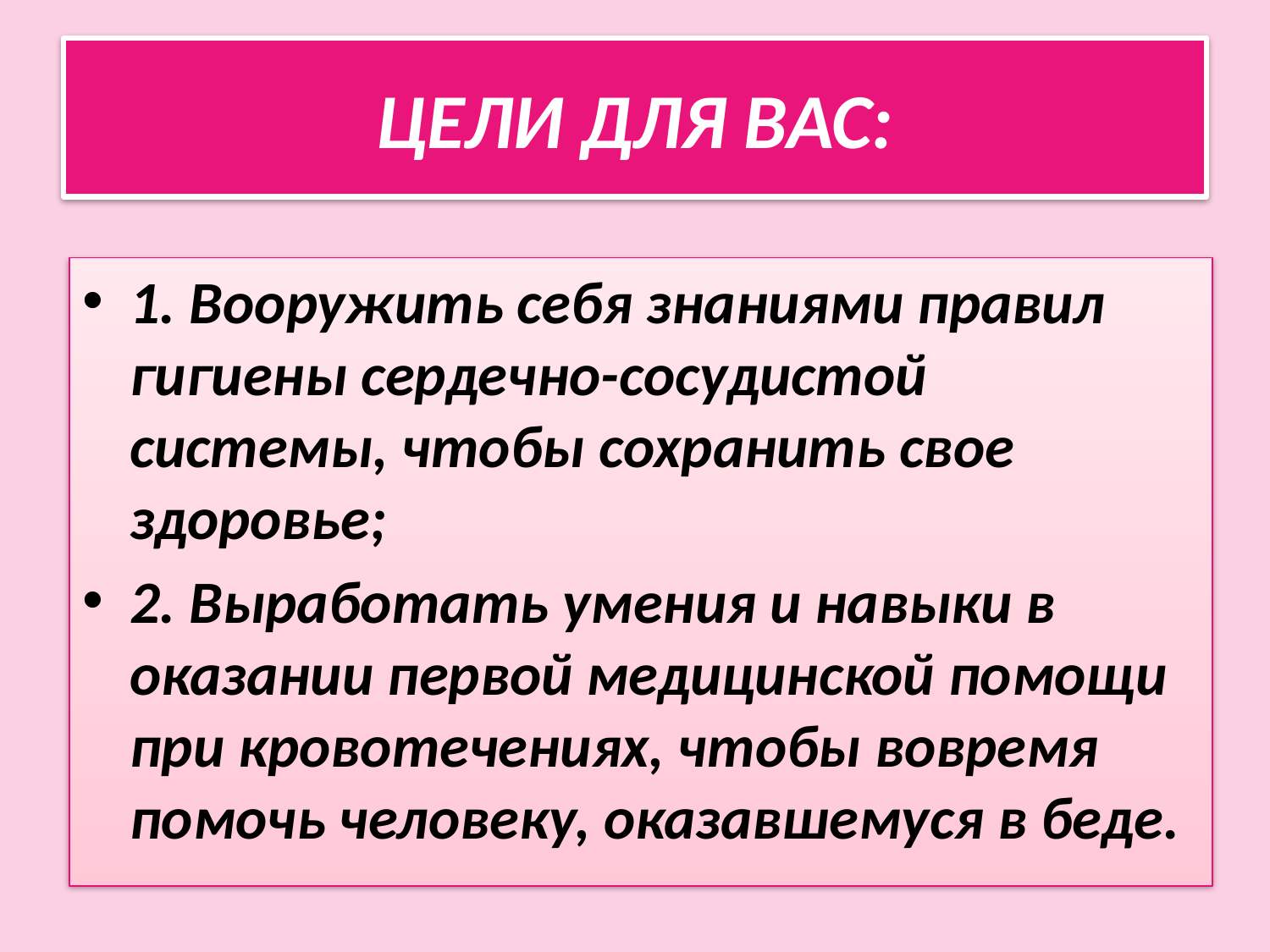

# ЦЕЛИ ДЛЯ ВАС:
1. Вооружить себя знаниями правил гигиены сердечно-сосудистой системы, чтобы сохранить свое здоровье;
2. Выработать умения и навыки в оказании первой медицинской помощи при кровотечениях, чтобы вовремя помочь человеку, оказавшемуся в беде.